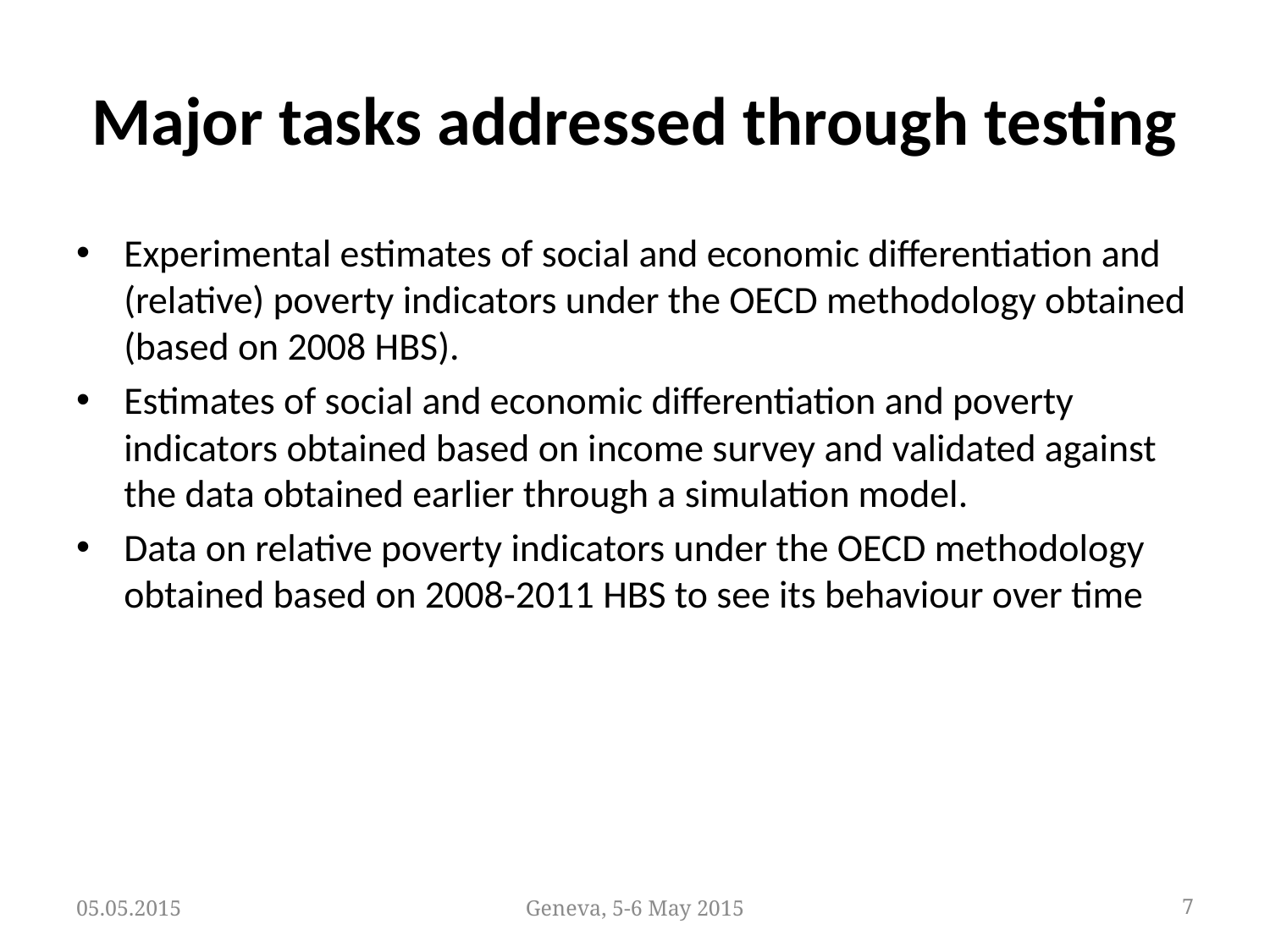

# Major tasks addressed through testing
Experimental estimates of social and economic differentiation and (relative) poverty indicators under the OECD methodology obtained (based on 2008 HBS).
Estimates of social and economic differentiation and poverty indicators obtained based on income survey and validated against the data obtained earlier through a simulation model.
Data on relative poverty indicators under the OECD methodology obtained based on 2008-2011 HBS to see its behaviour over time
05.05.2015
Geneva, 5-6 May 2015
7